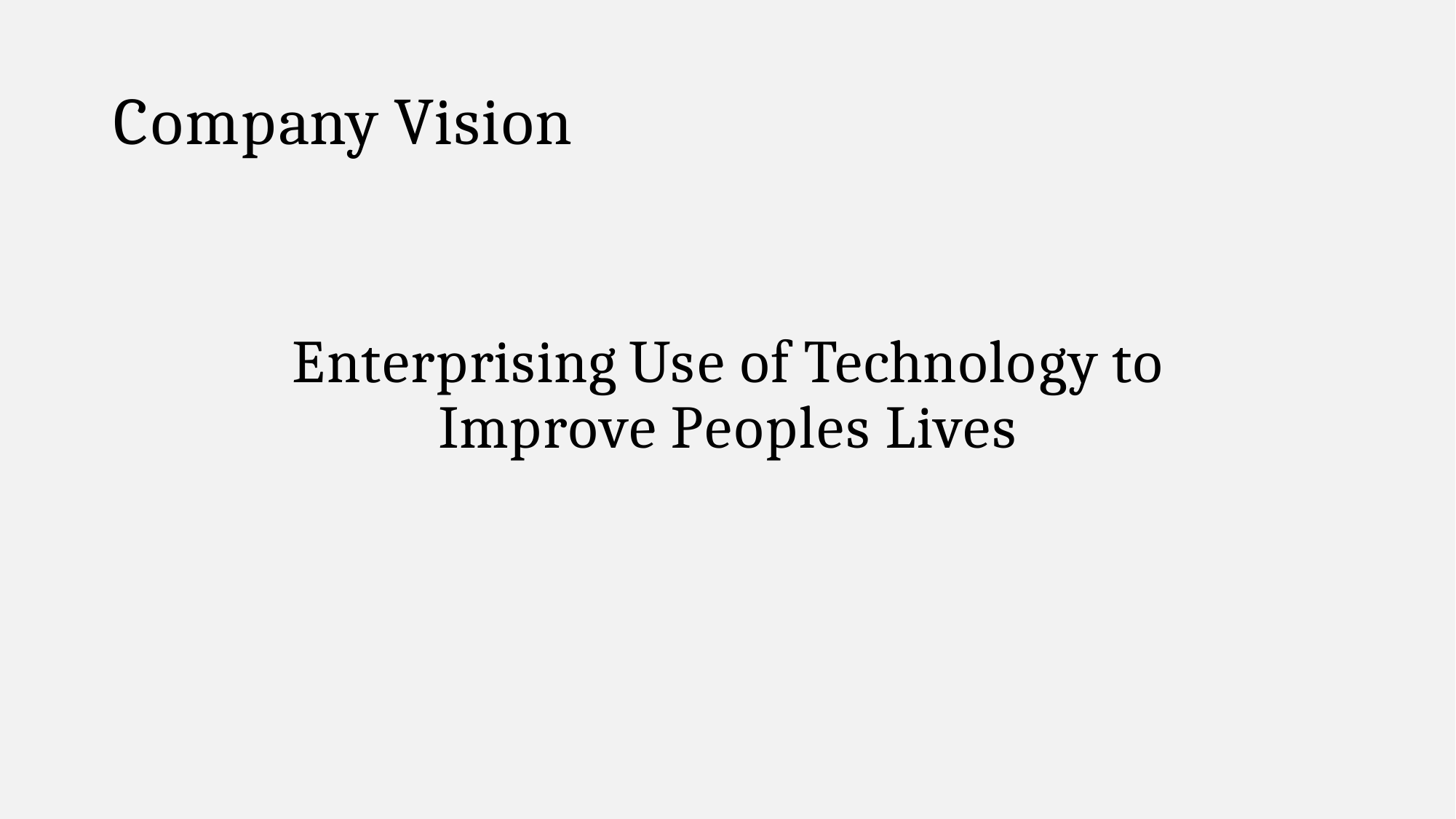

# Company Vision
Enterprising Use of Technology to Improve Peoples Lives